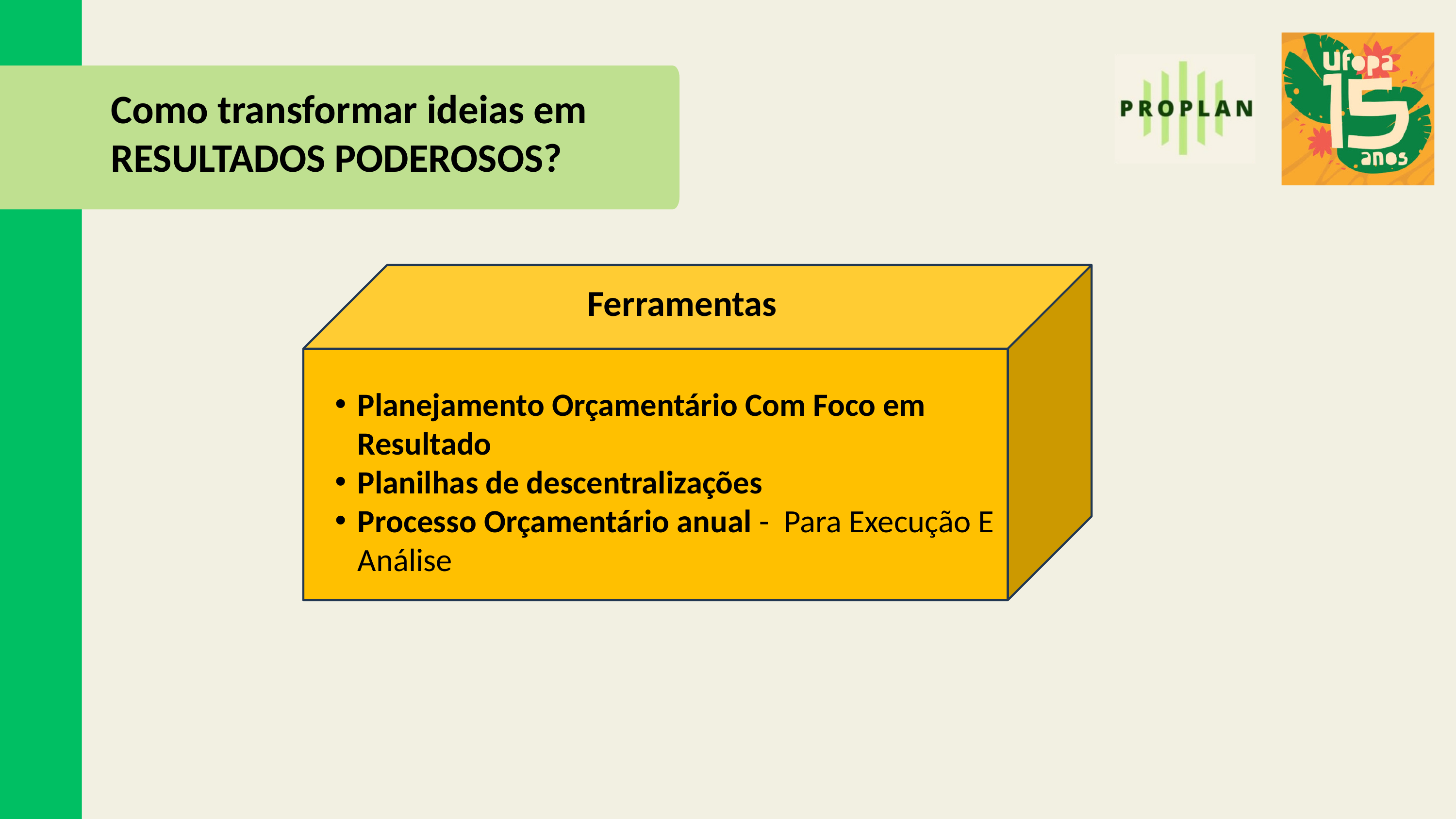

Como transformar ideias em
RESULTADOS PODEROSOS?

 Ferramentas
Planejamento Orçamentário Com Foco em Resultado
Planilhas de descentralizações
Processo Orçamentário anual -  Para Execução E Análise